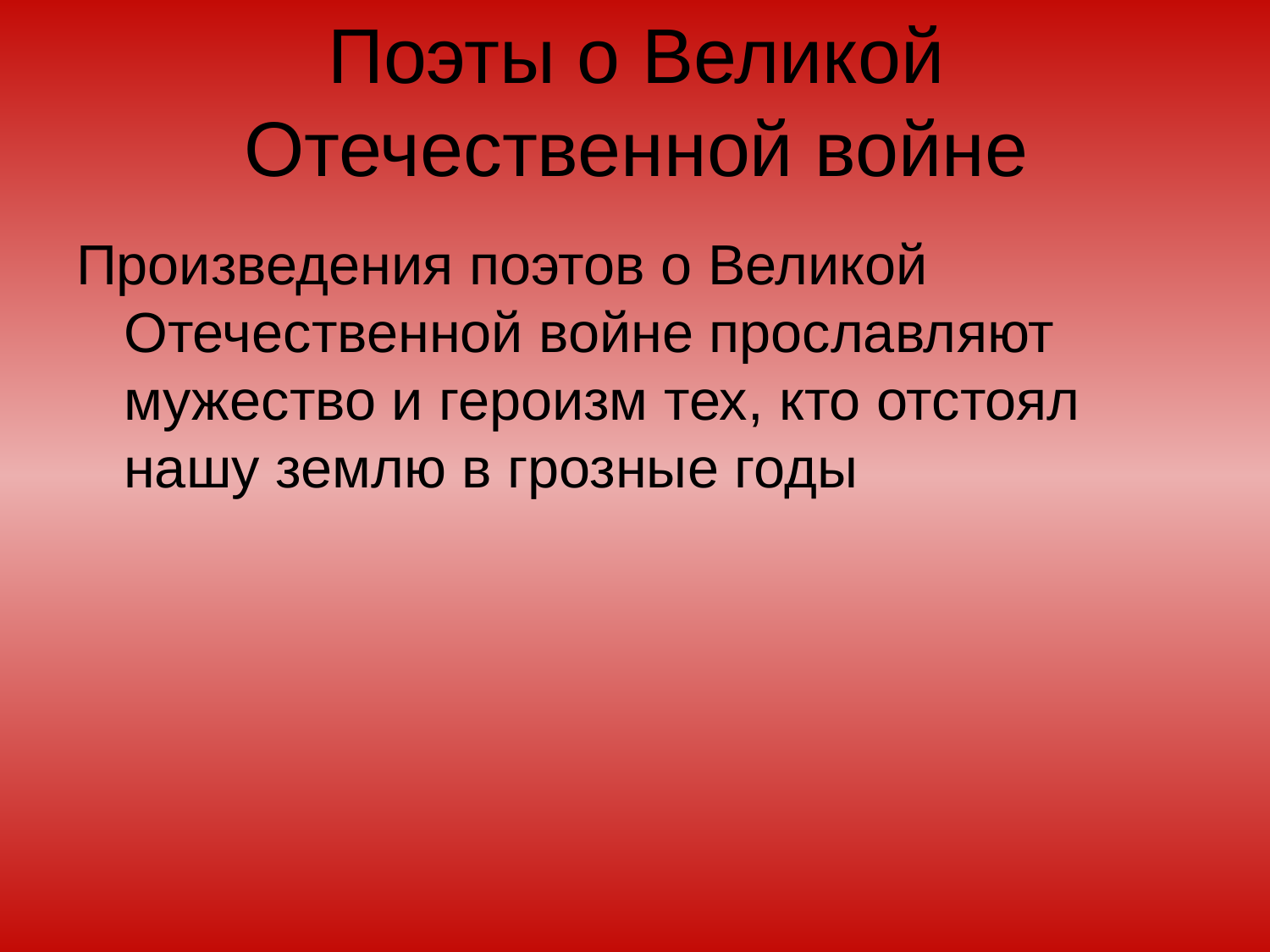

# Поэты о Великой Отечественной войне
Произведения поэтов о Великой Отечественной войне прославляют мужество и героизм тех, кто отстоял нашу землю в грозные годы